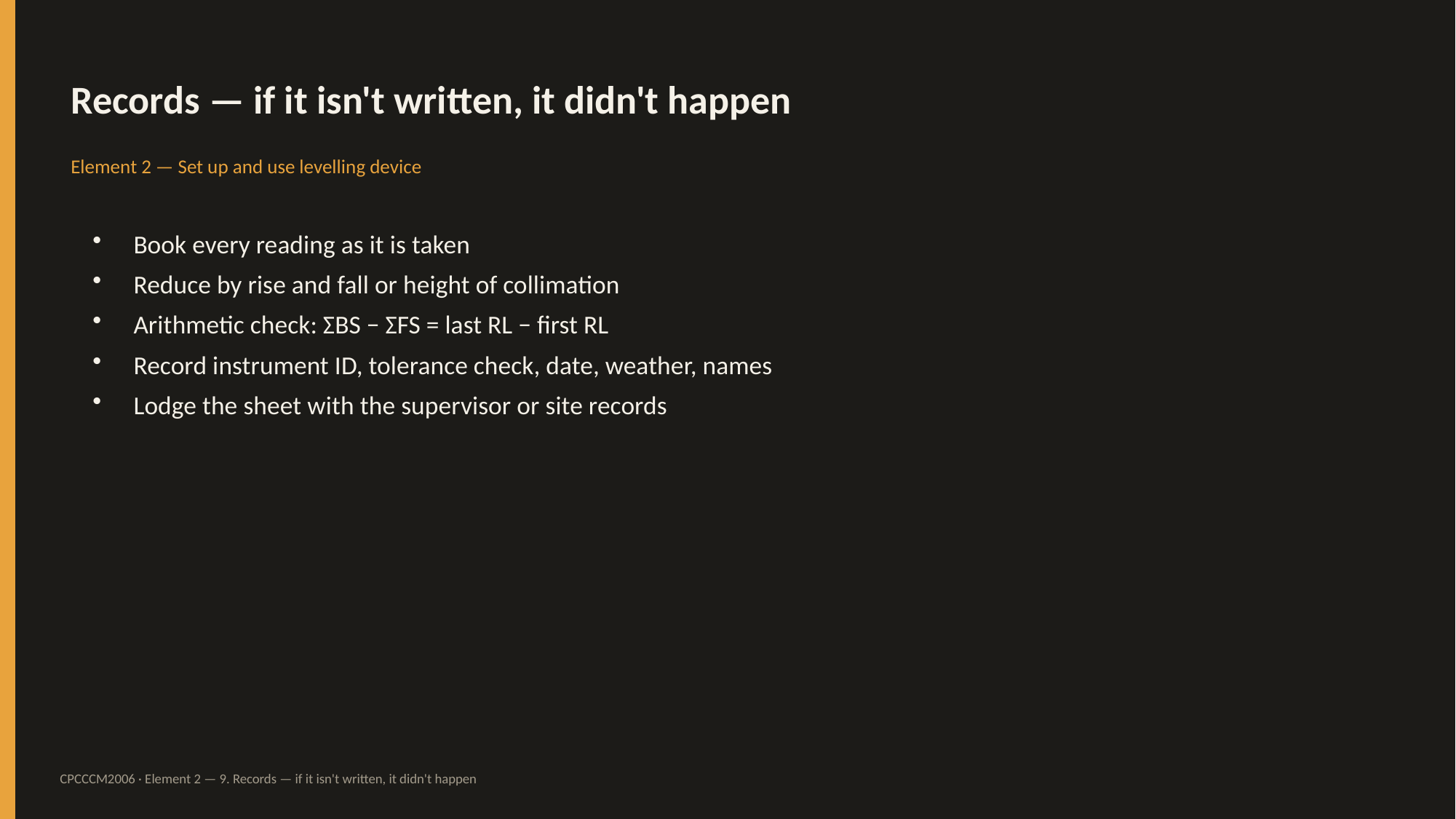

Records — if it isn't written, it didn't happen
Element 2 — Set up and use levelling device
Book every reading as it is taken
Reduce by rise and fall or height of collimation
Arithmetic check: ΣBS − ΣFS = last RL − first RL
Record instrument ID, tolerance check, date, weather, names
Lodge the sheet with the supervisor or site records
CPCCCM2006 · Element 2 — 9. Records — if it isn't written, it didn't happen